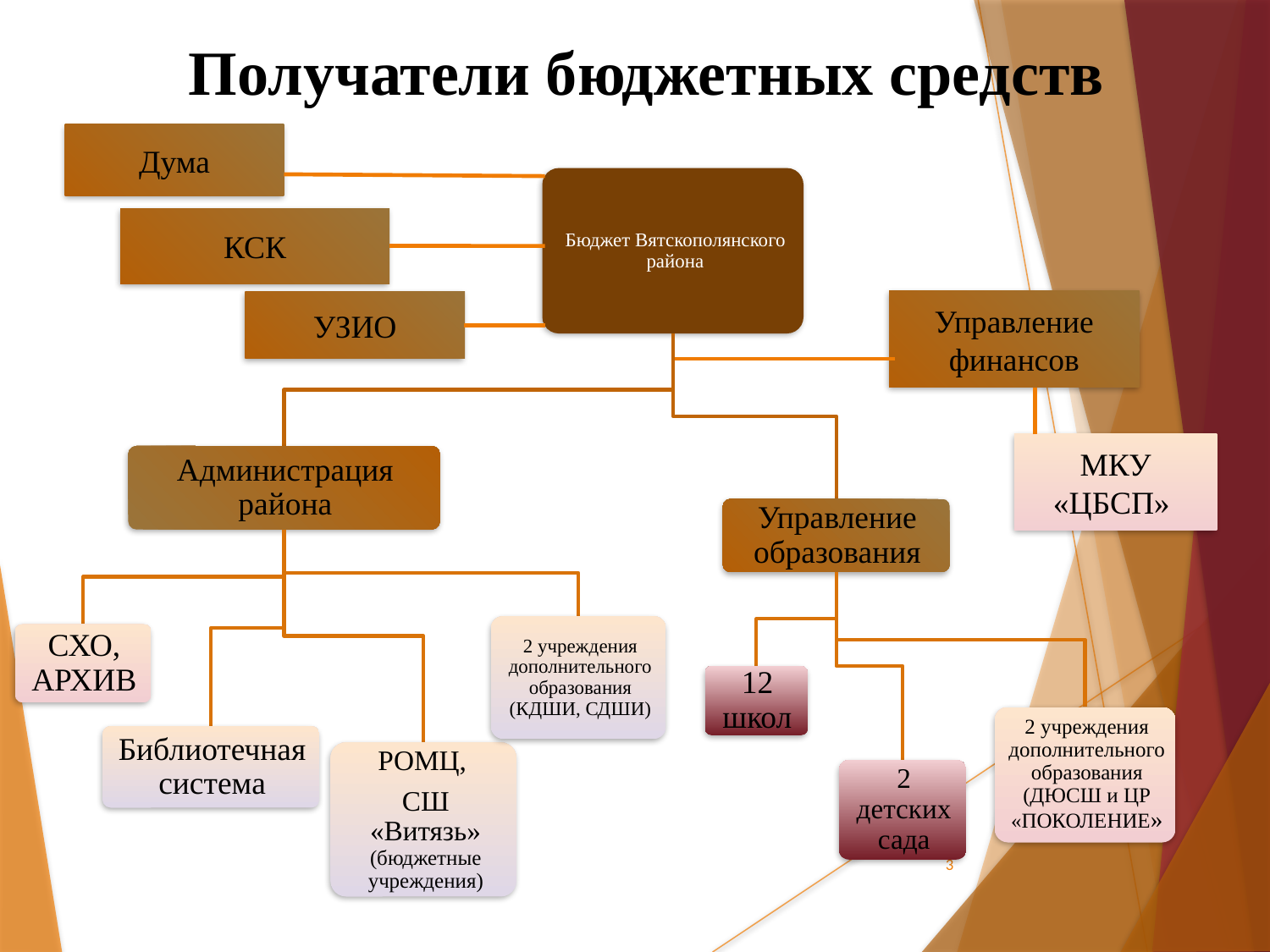

# Получатели бюджетных средств
Дума
Бюджет Вятскополянского района
Администрация района
СХО, АРХИВ
Библиотечная система
РОМЦ,
СШ «Витязь» (бюджетные учреждения)
2 учреждения дополнительного образования (КДШИ, СДШИ)
Управление образования
12 школ
2 детских сада
2 учреждения дополнительного образования (ДЮСШ и ЦР «ПОКОЛЕНИЕ»
КСК
Управление финансов
УЗИО
МКУ «ЦБСП»
3